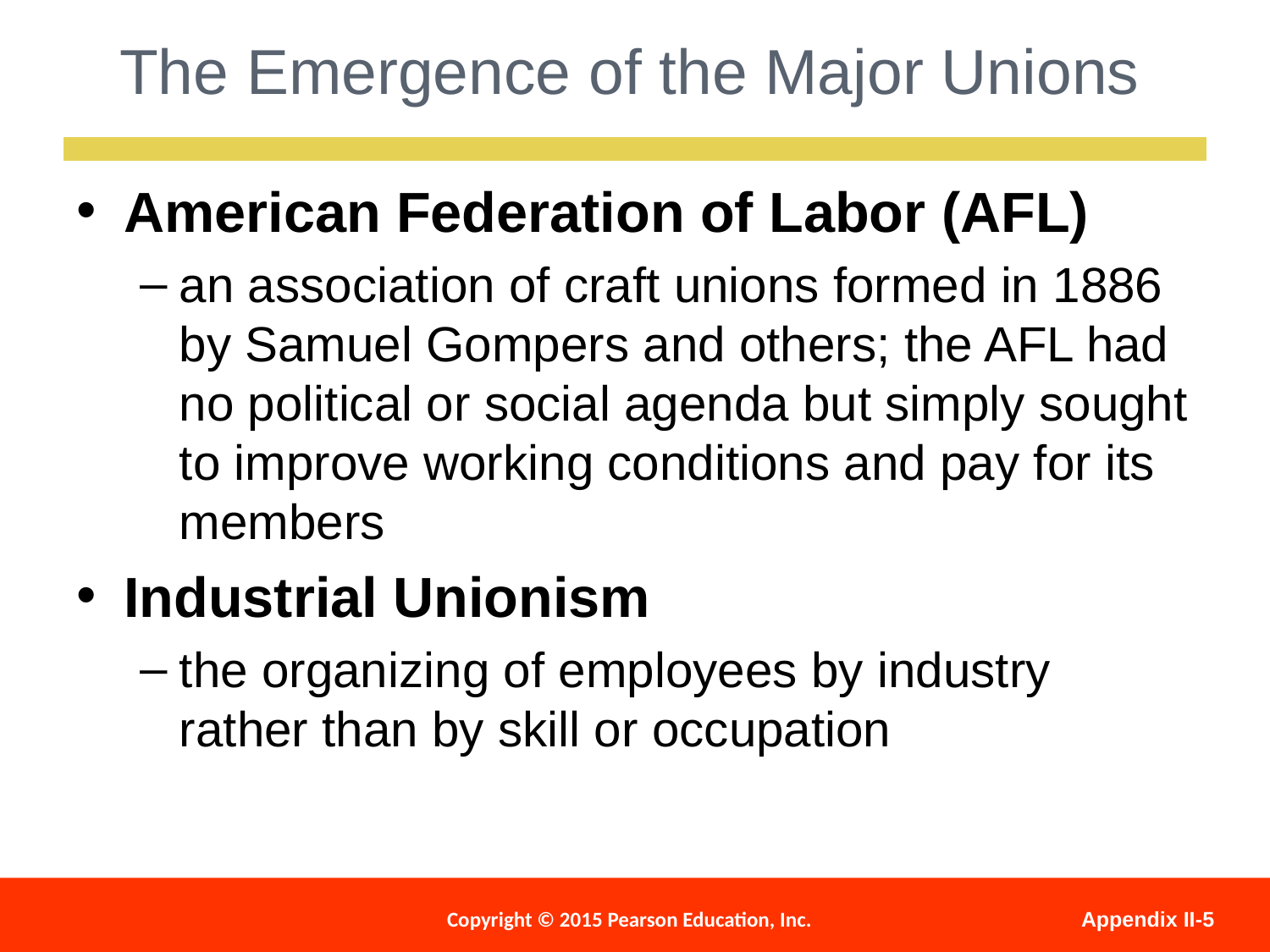

The Emergence of the Major Unions
American Federation of Labor (AFL)
an association of craft unions formed in 1886 by Samuel Gompers and others; the AFL had no political or social agenda but simply sought to improve working conditions and pay for its members
Industrial Unionism
the organizing of employees by industry rather than by skill or occupation